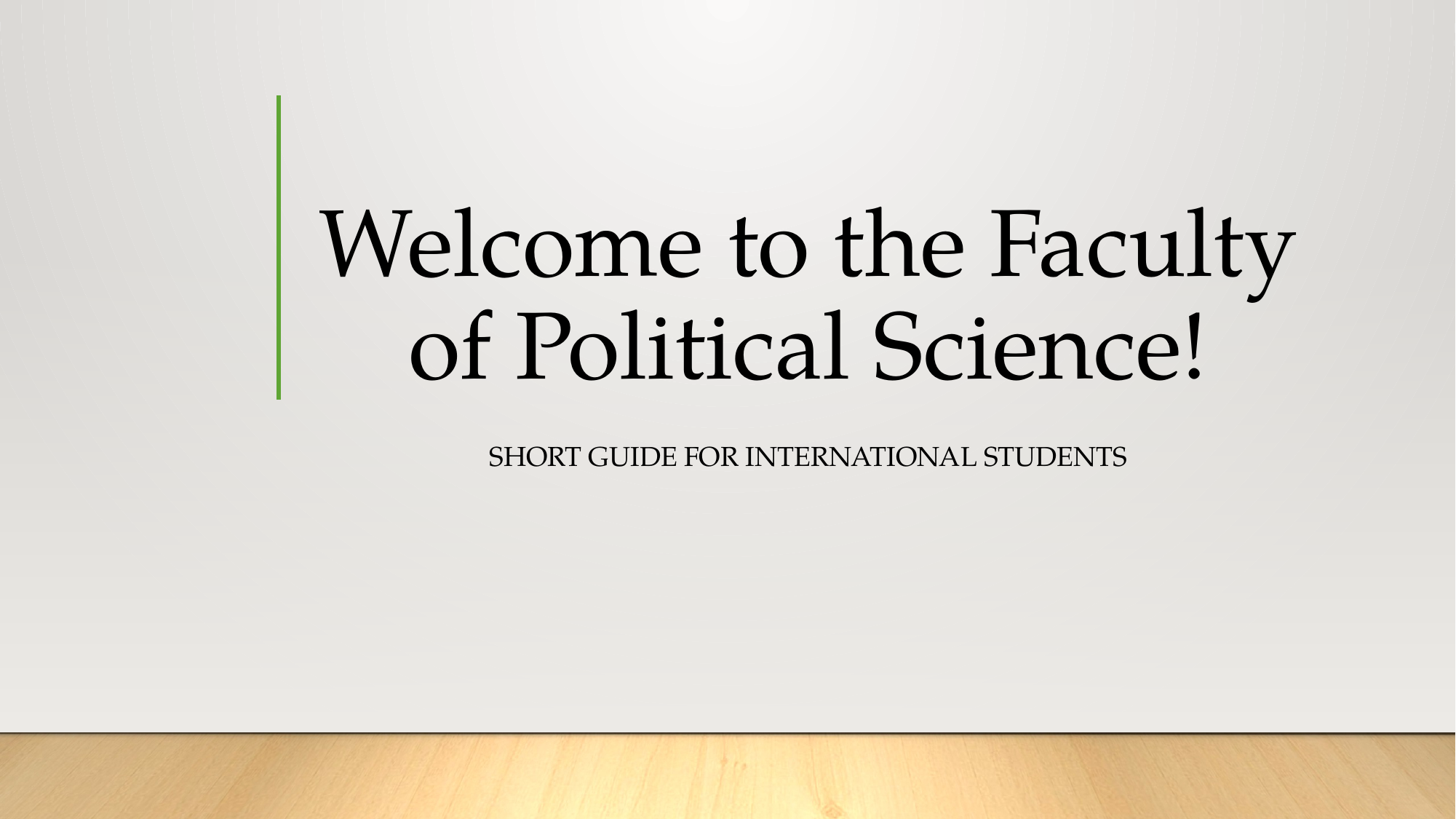

# Welcome to the Faculty of Political Science!
Short Guide for international students